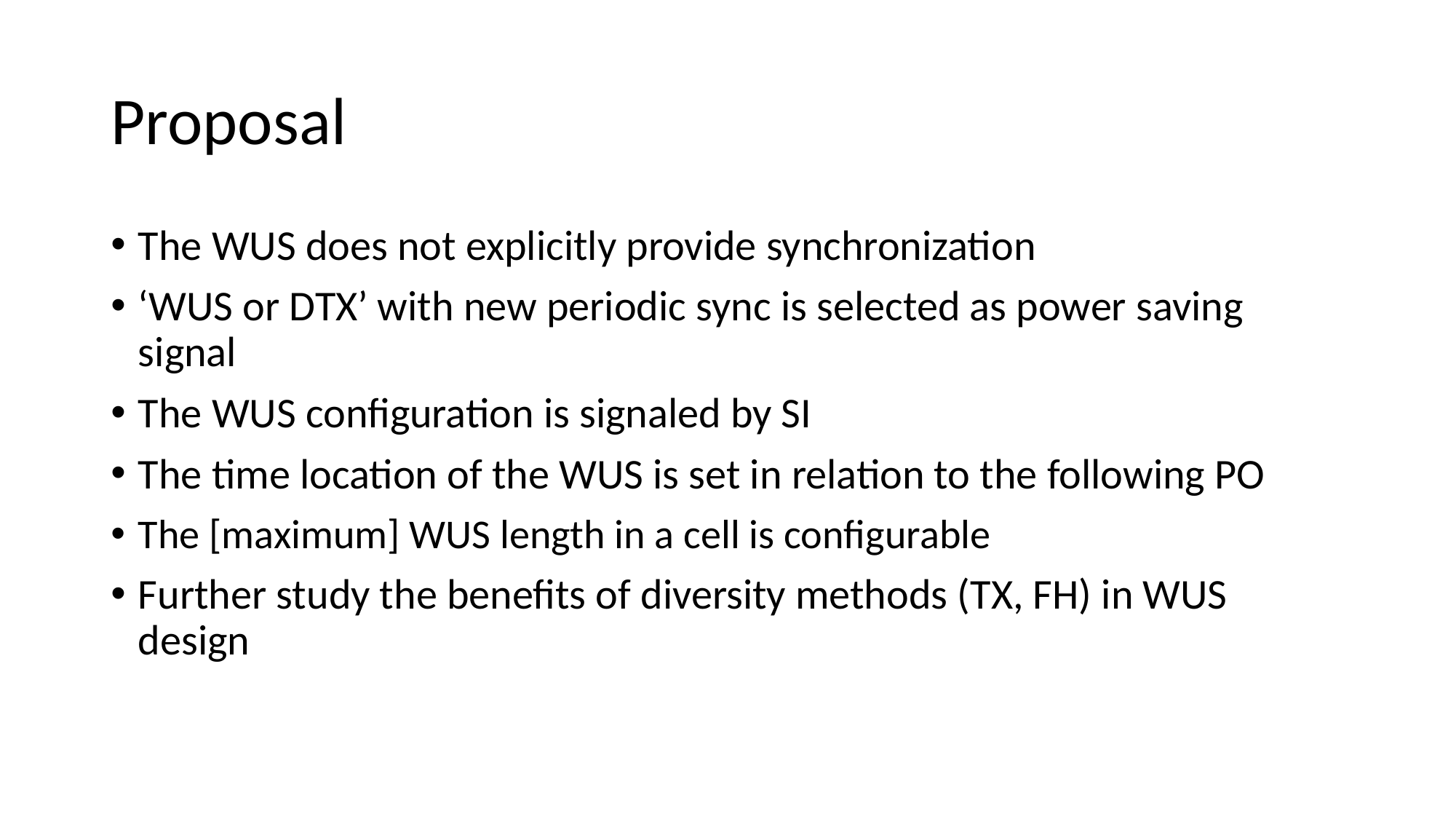

# Proposal
The WUS does not explicitly provide synchronization
‘WUS or DTX’ with new periodic sync is selected as power saving signal
The WUS configuration is signaled by SI
The time location of the WUS is set in relation to the following PO
The [maximum] WUS length in a cell is configurable
Further study the benefits of diversity methods (TX, FH) in WUS design